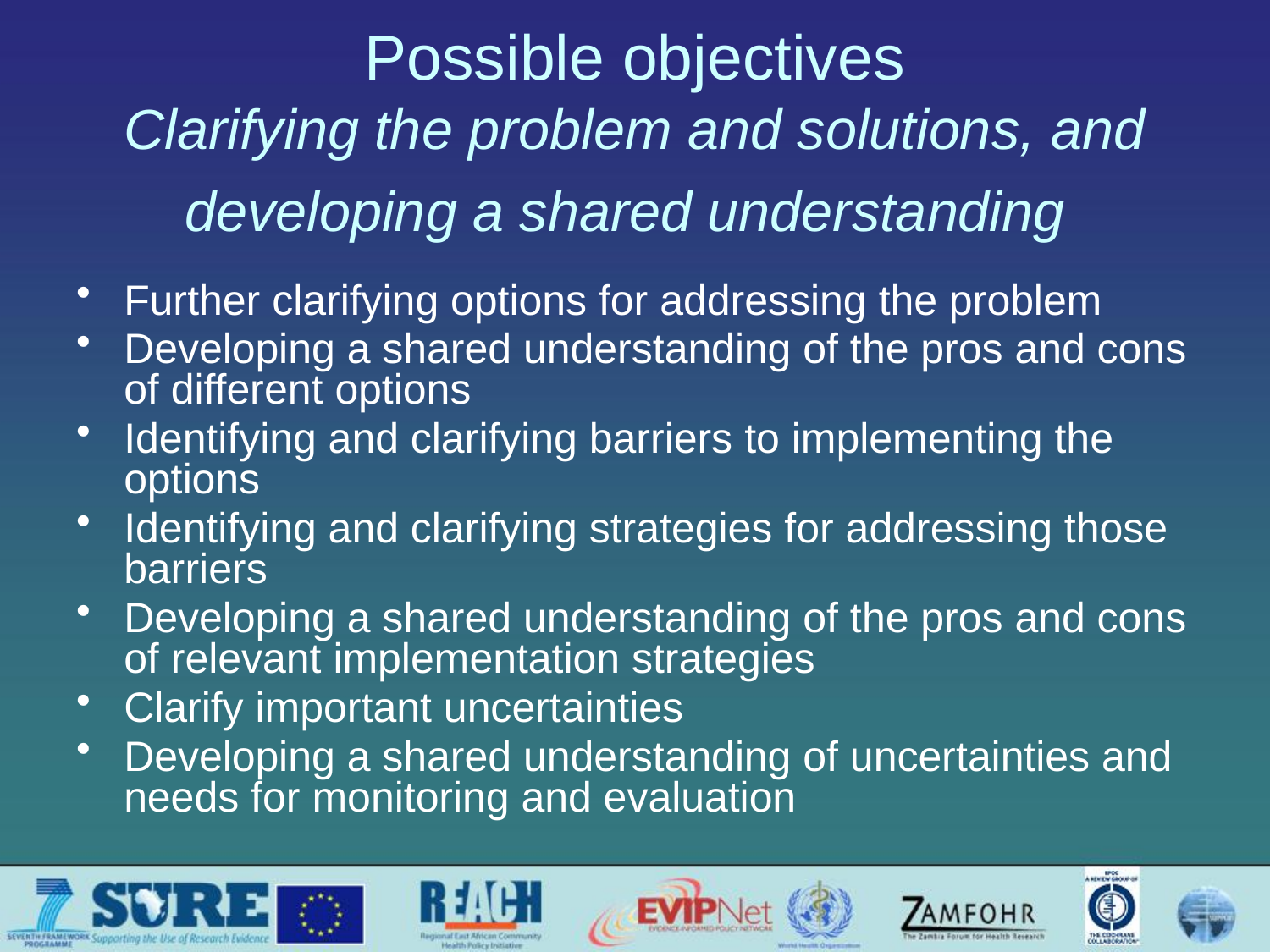

# Possible objectives Clarifying the problem and solutions, and developing a shared understanding
Further clarifying options for addressing the problem
Developing a shared understanding of the pros and cons of different options
Identifying and clarifying barriers to implementing the options
Identifying and clarifying strategies for addressing those barriers
Developing a shared understanding of the pros and cons of relevant implementation strategies
Clarify important uncertainties
Developing a shared understanding of uncertainties and needs for monitoring and evaluation